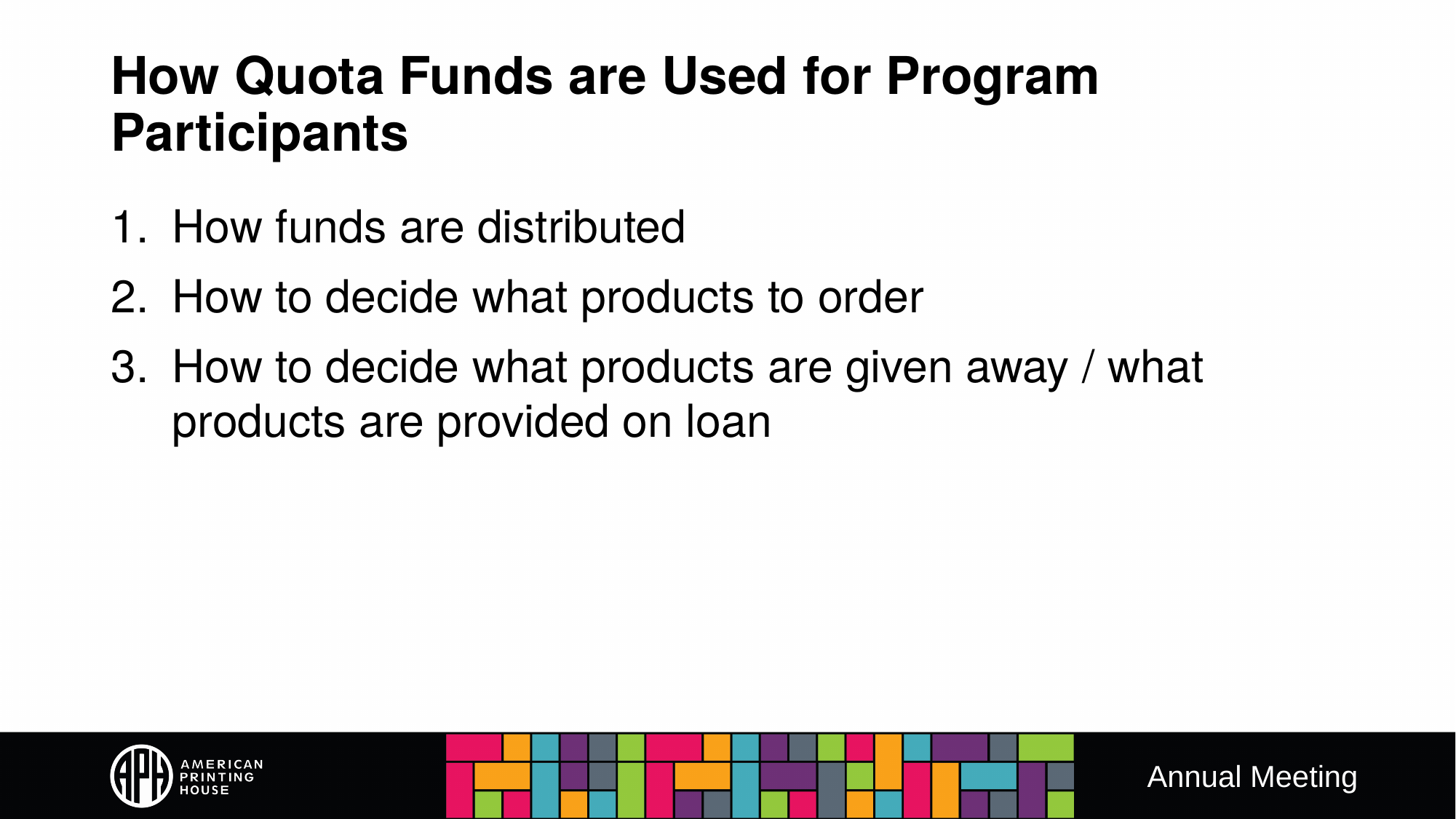

# How Quota Funds are Used for Program Participants
How funds are distributed
How to decide what products to order
How to decide what products are given away / what products are provided on loan